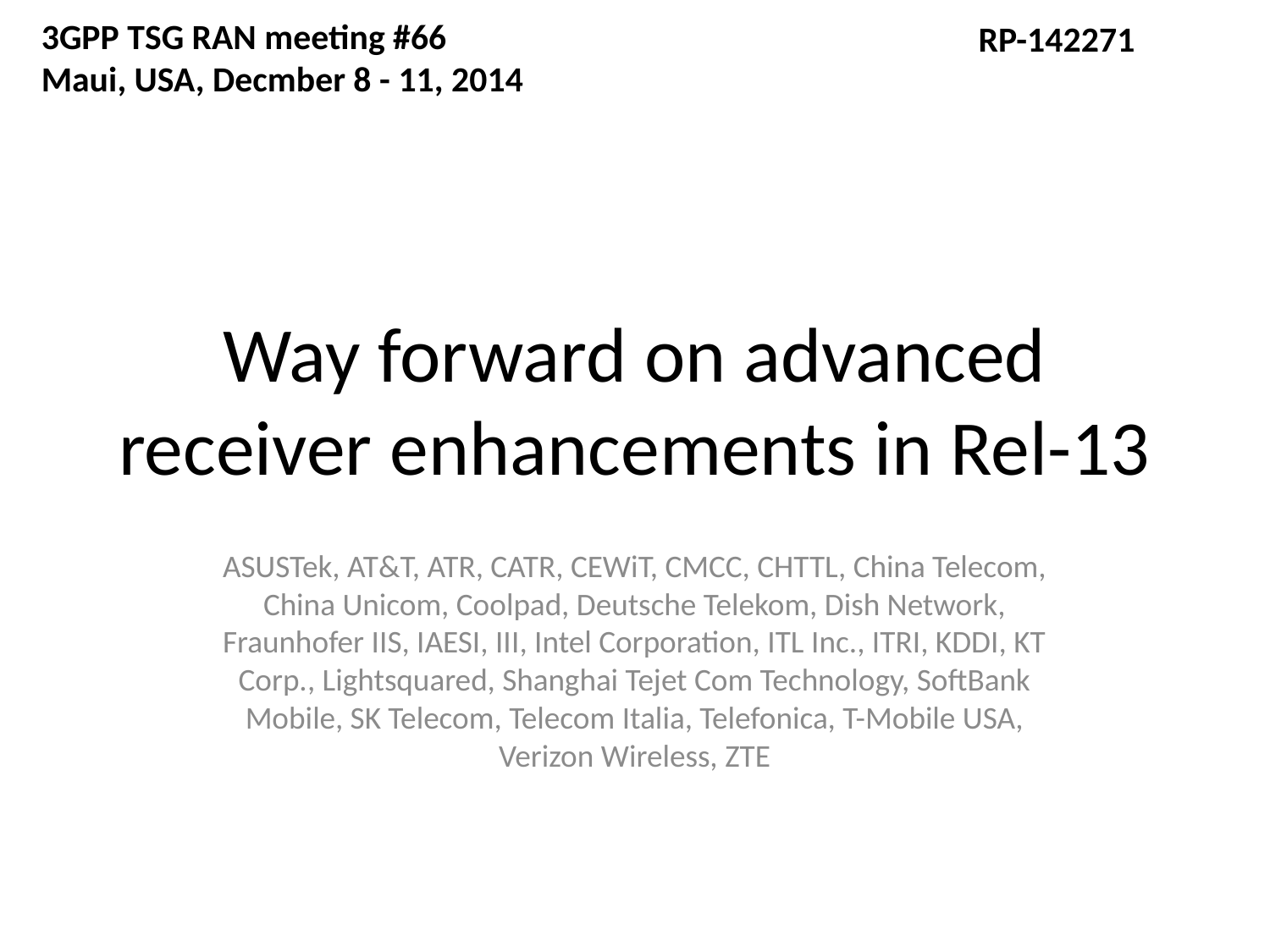

3GPP TSG RAN meeting #66
Maui, USA, Decmber 8 - 11, 2014
RP-142271
# Way forward on advanced receiver enhancements in Rel-13
ASUSTek, AT&T, ATR, CATR, CEWiT, CMCC, CHTTL, China Telecom, China Unicom, Coolpad, Deutsche Telekom, Dish Network, Fraunhofer IIS, IAESI, III, Intel Corporation, ITL Inc., ITRI, KDDI, KT Corp., Lightsquared, Shanghai Tejet Com Technology, SoftBank Mobile, SK Telecom, Telecom Italia, Telefonica, T-Mobile USA, Verizon Wireless, ZTE